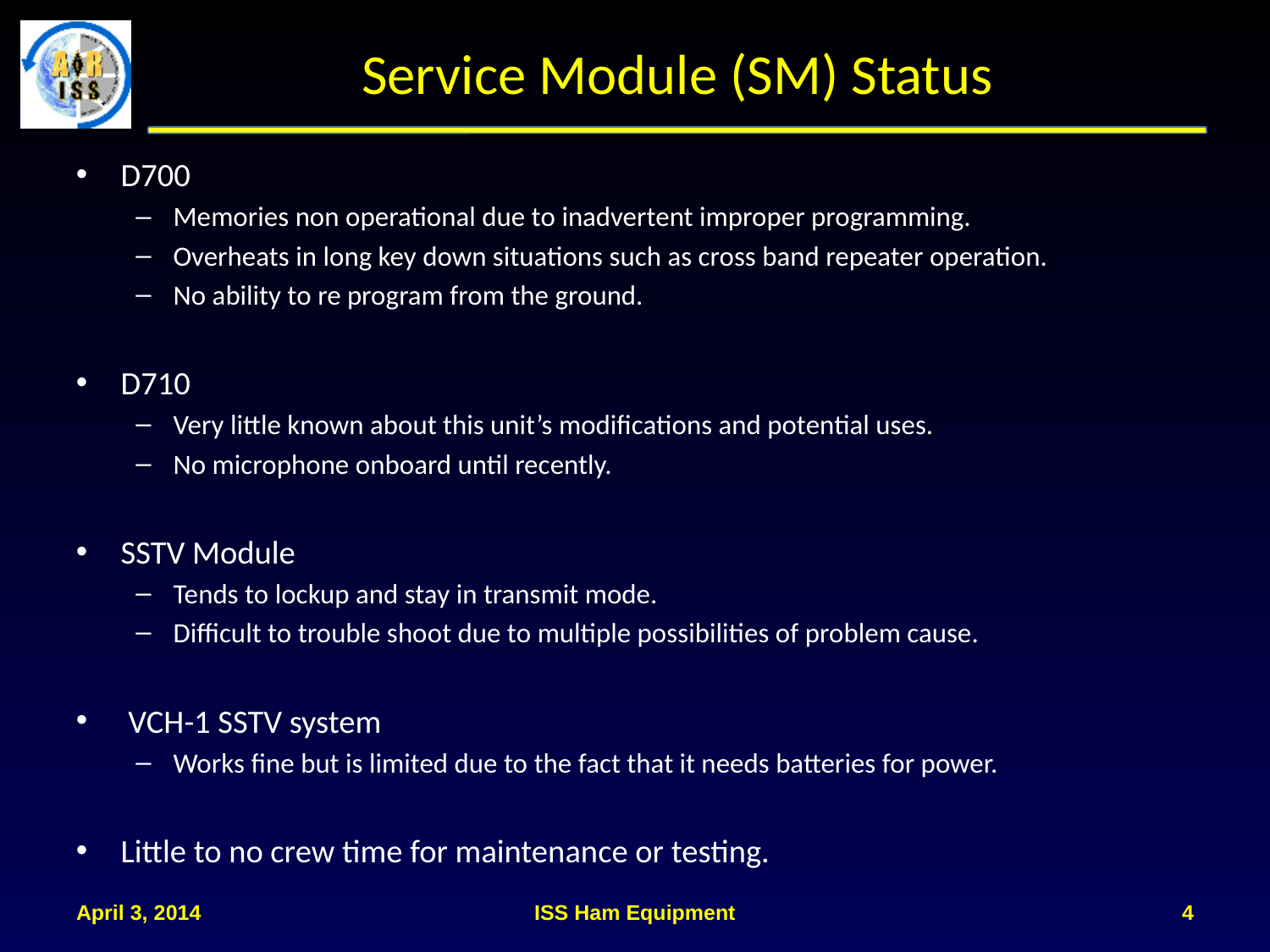

# Service Module (SM) Status
D700
Memories non operational due to inadvertent improper programming.
Overheats in long key down situations such as cross band repeater operation.
No ability to re program from the ground.

D710
Very little known about this unit’s modifications and potential uses.
No microphone onboard until recently.

SSTV Module
Tends to lockup and stay in transmit mode.
Difficult to trouble shoot due to multiple possibilities of problem cause.

 VCH-1 SSTV system
Works fine but is limited due to the fact that it needs batteries for power.

Little to no crew time for maintenance or testing.
April 3, 2014
ISS Ham Equipment
4